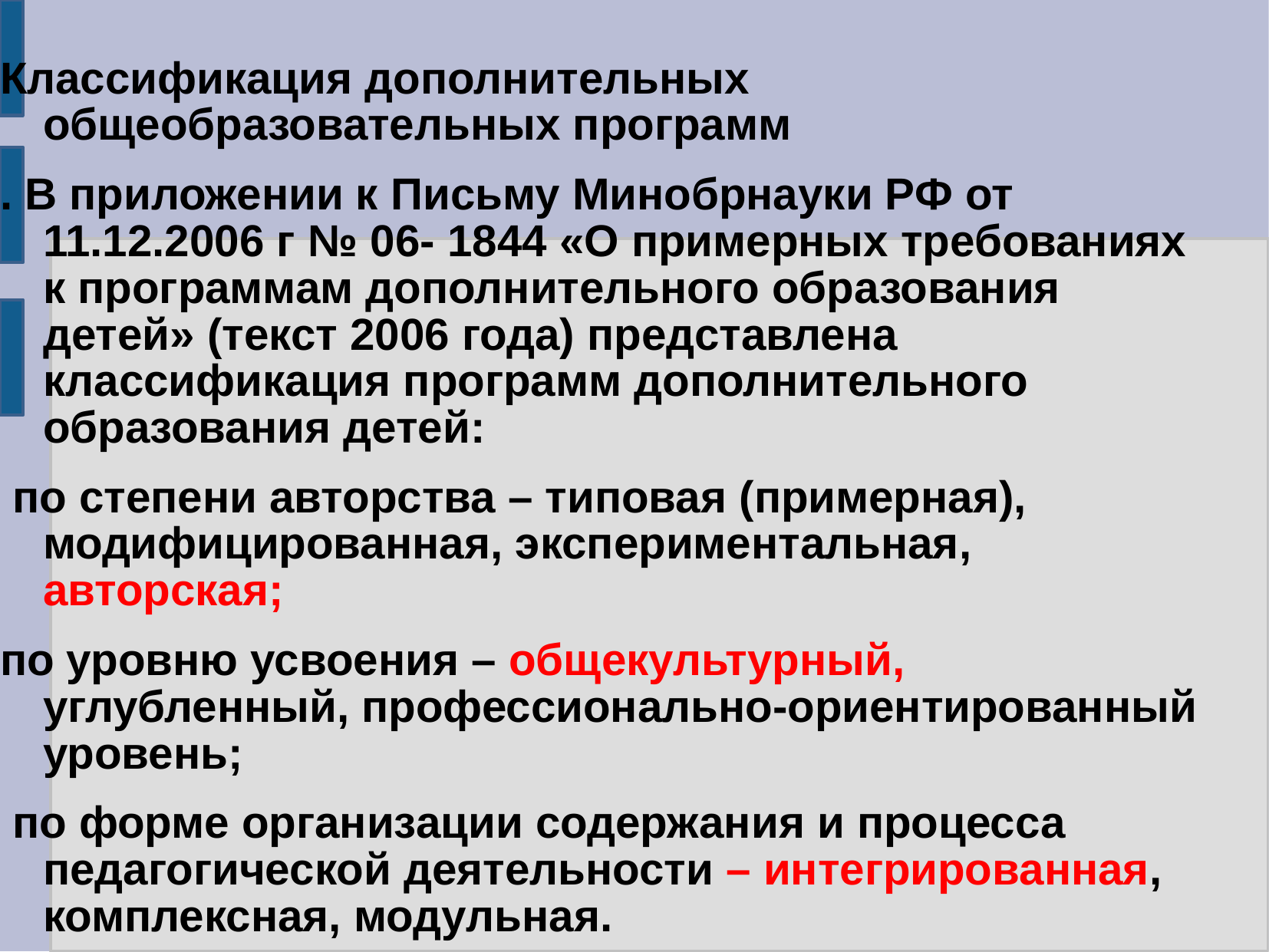

#
Классификация дополнительных общеобразовательных программ
. В приложении к Письму Минобрнауки РФ от 11.12.2006 г № 06- 1844 «О примерных требованиях к программам дополнительного образования детей» (текст 2006 года) представлена классификация программ дополнительного образования детей:
 по степени авторства – типовая (примерная), модифицированная, экспериментальная, авторская;
по уровню усвоения – общекультурный, углубленный, профессионально-ориентированный уровень;
 по форме организации содержания и процесса педагогической деятельности – интегрированная, комплексная, модульная.